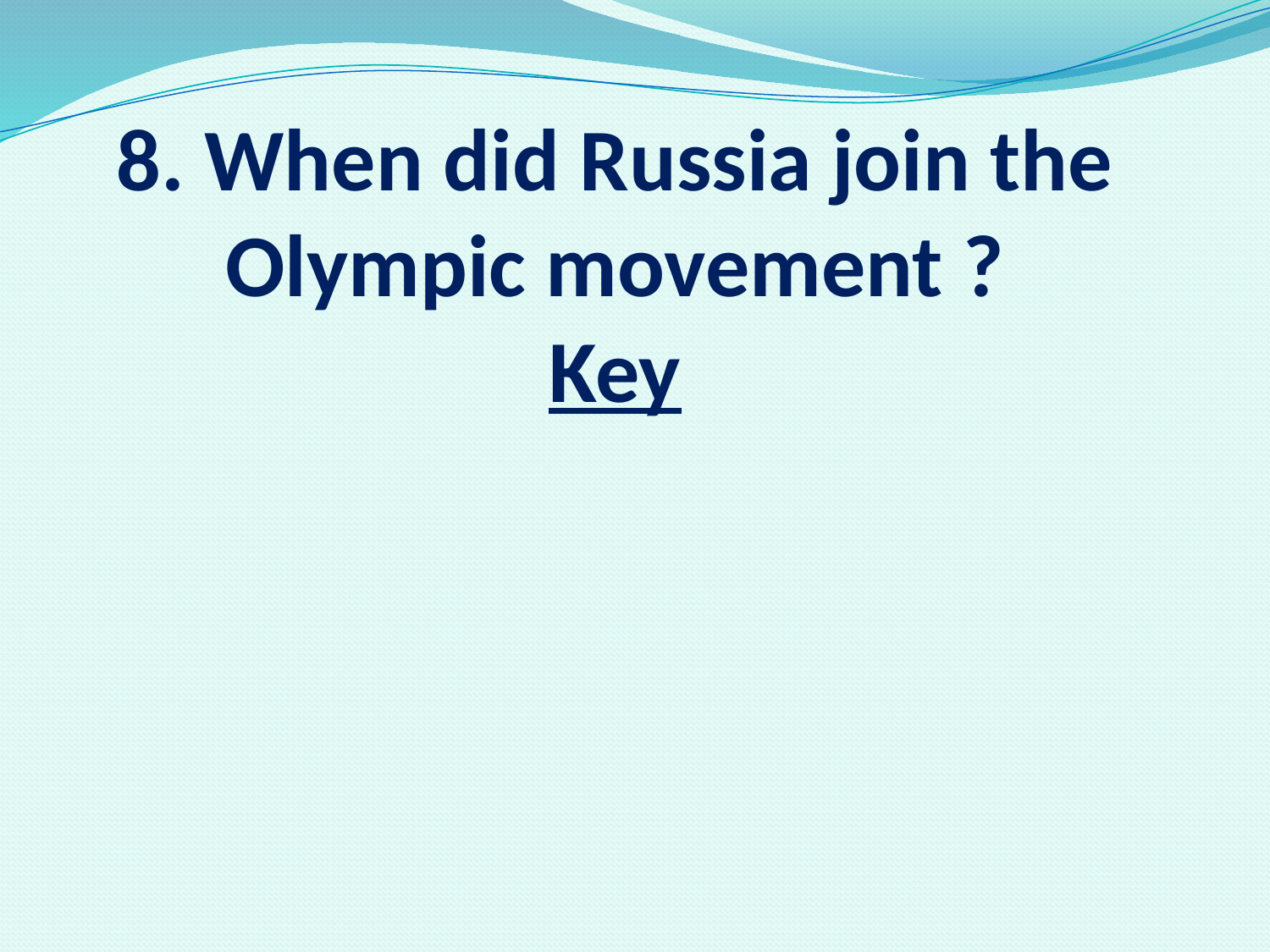

# 8. When did Russia join the Olympic movement ? Key